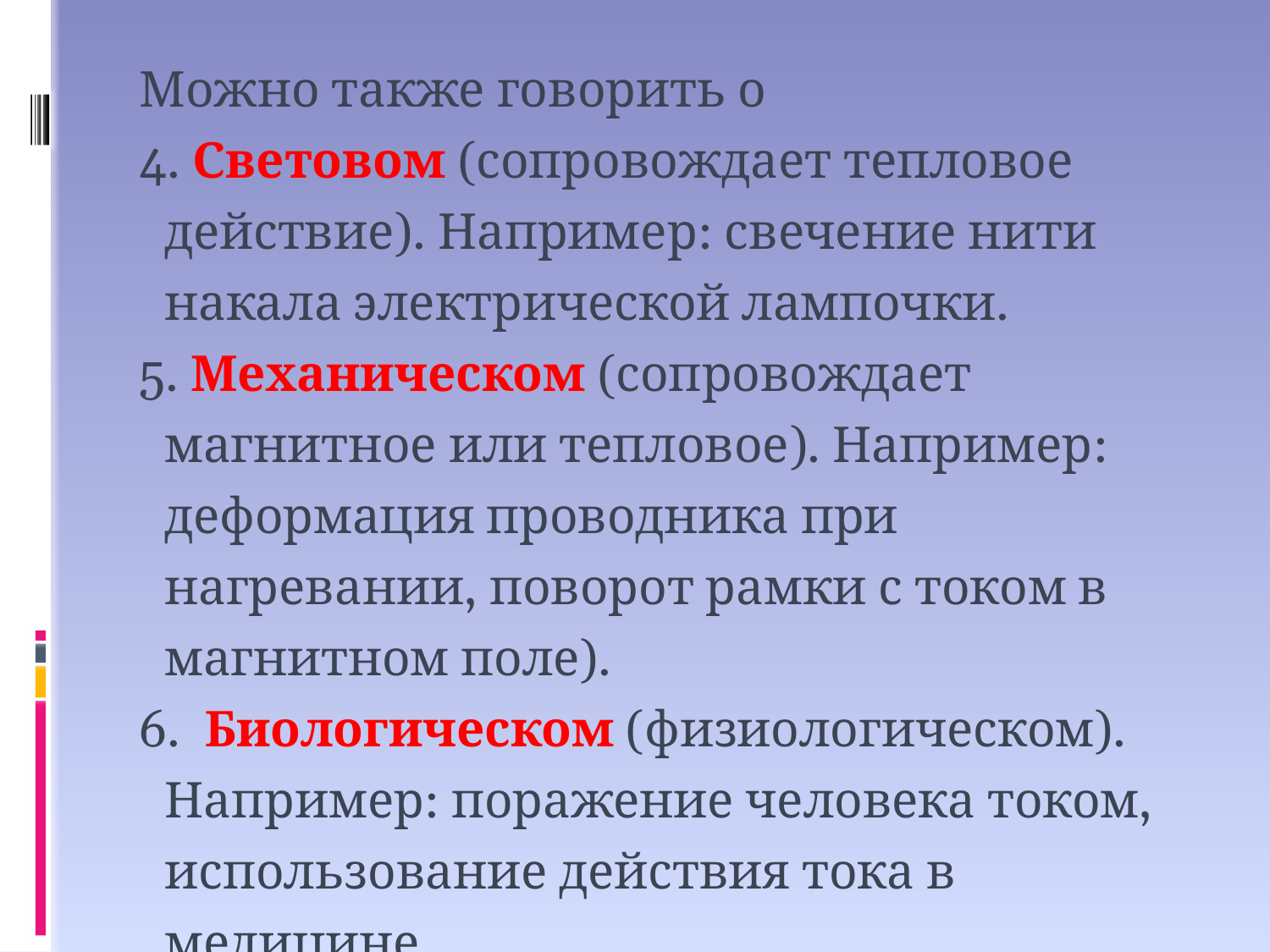

Можно также говорить о
4. Световом (сопровождает тепловое действие). Например: свечение нити накала электрической лампочки.
5. Механическом (сопровождает магнитное или тепловое). Например: деформация проводника при нагревании, поворот рамки с током в магнитном поле).
6.  Биологическом (физиологическом). Например: поражение человека током, использование действия тока в медицине.

#